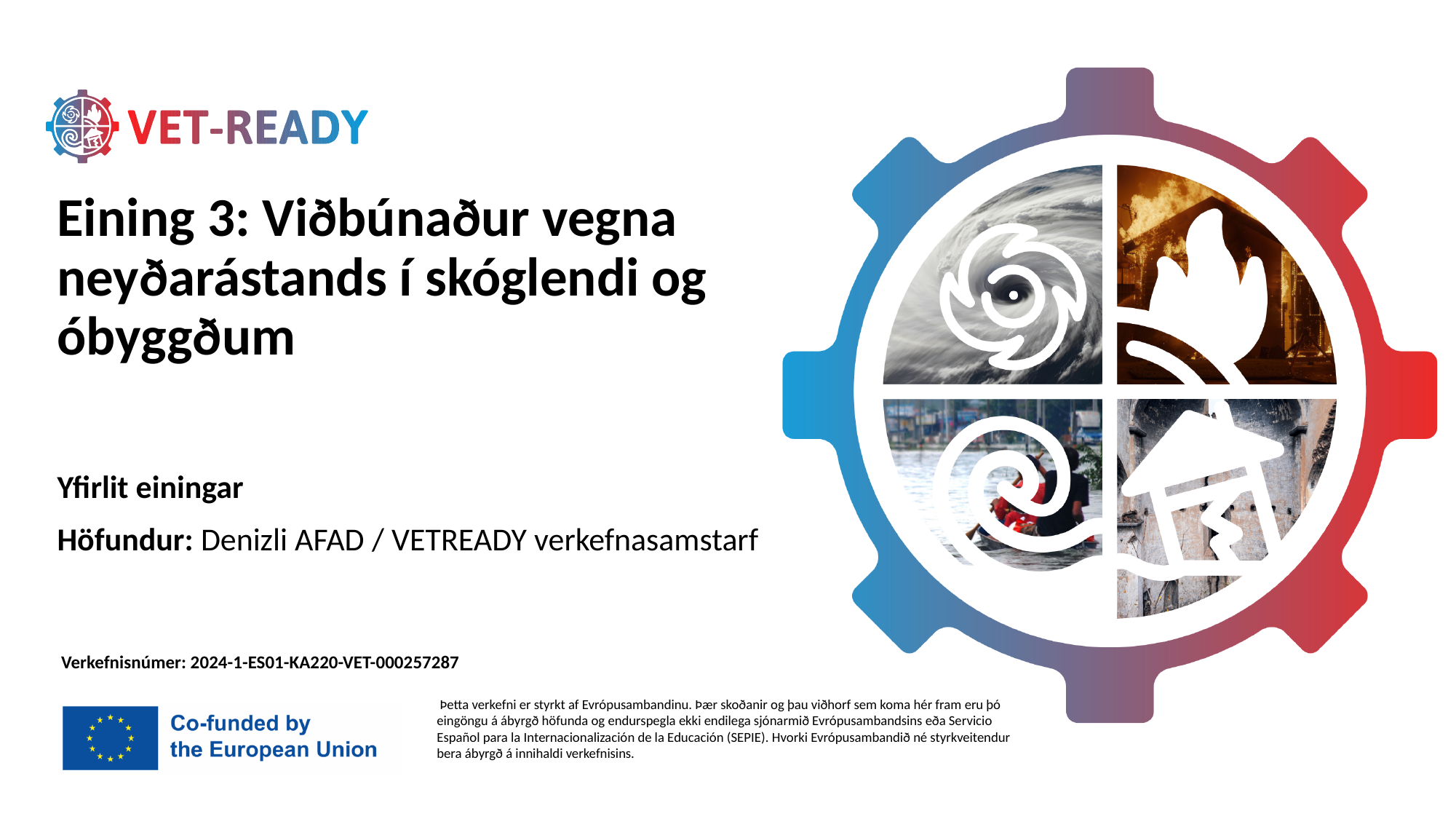

# Eining 3: Viðbúnaður vegna neyðarástands í skóglendi og óbyggðum
Yfirlit einingar

Höfundur: Denizli AFAD / VETREADY verkefnasamstarf

 Verkefnisnúmer: 2024-1-ES01-KA220-VET-000257287
 Þetta verkefni er styrkt af Evrópusambandinu. Þær skoðanir og þau viðhorf sem koma hér fram eru þó eingöngu á ábyrgð höfunda og endurspegla ekki endilega sjónarmið Evrópusambandsins eða Servicio Español para la Internacionalización de la Educación (SEPIE). Hvorki Evrópusambandið né styrkveitendur bera ábyrgð á innihaldi verkefnisins.